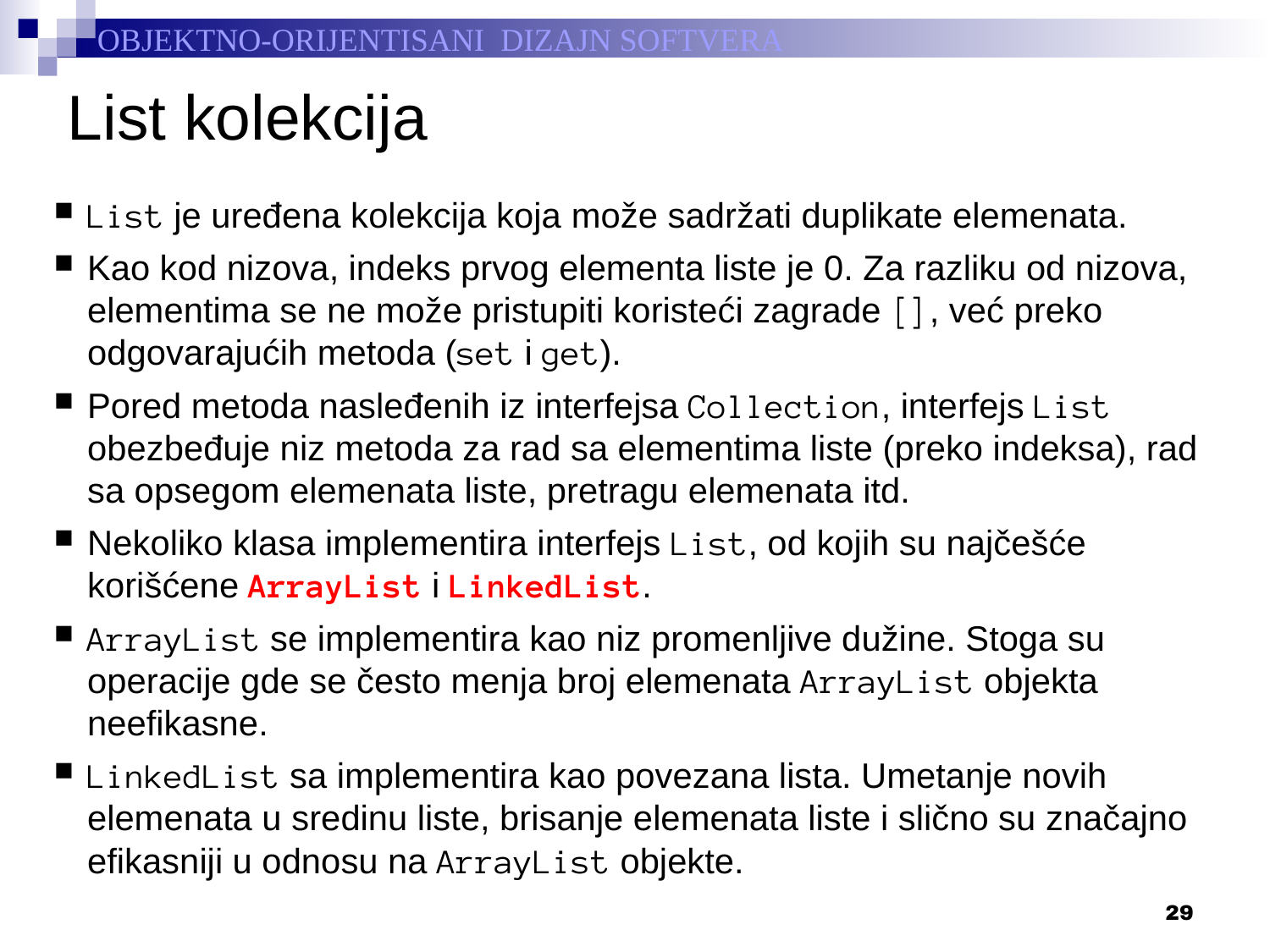

# List kolekcija
List je uređena kolekcija koja može sadržati duplikate elemenata.
Kao kod nizova, indeks prvog elementa liste je 0. Za razliku od nizova, elementima se ne može pristupiti koristeći zagrade [], već preko odgovarajućih metoda (set i get).
Pored metoda nasleđenih iz interfejsa Collection, interfejs List obezbeđuje niz metoda za rad sa elementima liste (preko indeksa), rad sa opsegom elemenata liste, pretragu elemenata itd.
Nekoliko klasa implementira interfejs List, od kojih su najčešće korišćene ArrayList i LinkedList.
ArrayList se implementira kao niz promenljive dužine. Stoga su operacije gde se često menja broj elemenata ArrayList objekta neefikasne.
LinkedList sa implementira kao povezana lista. Umetanje novih elemenata u sredinu liste, brisanje elemenata liste i slično su značajno efikasniji u odnosu na ArrayList objekte.
29